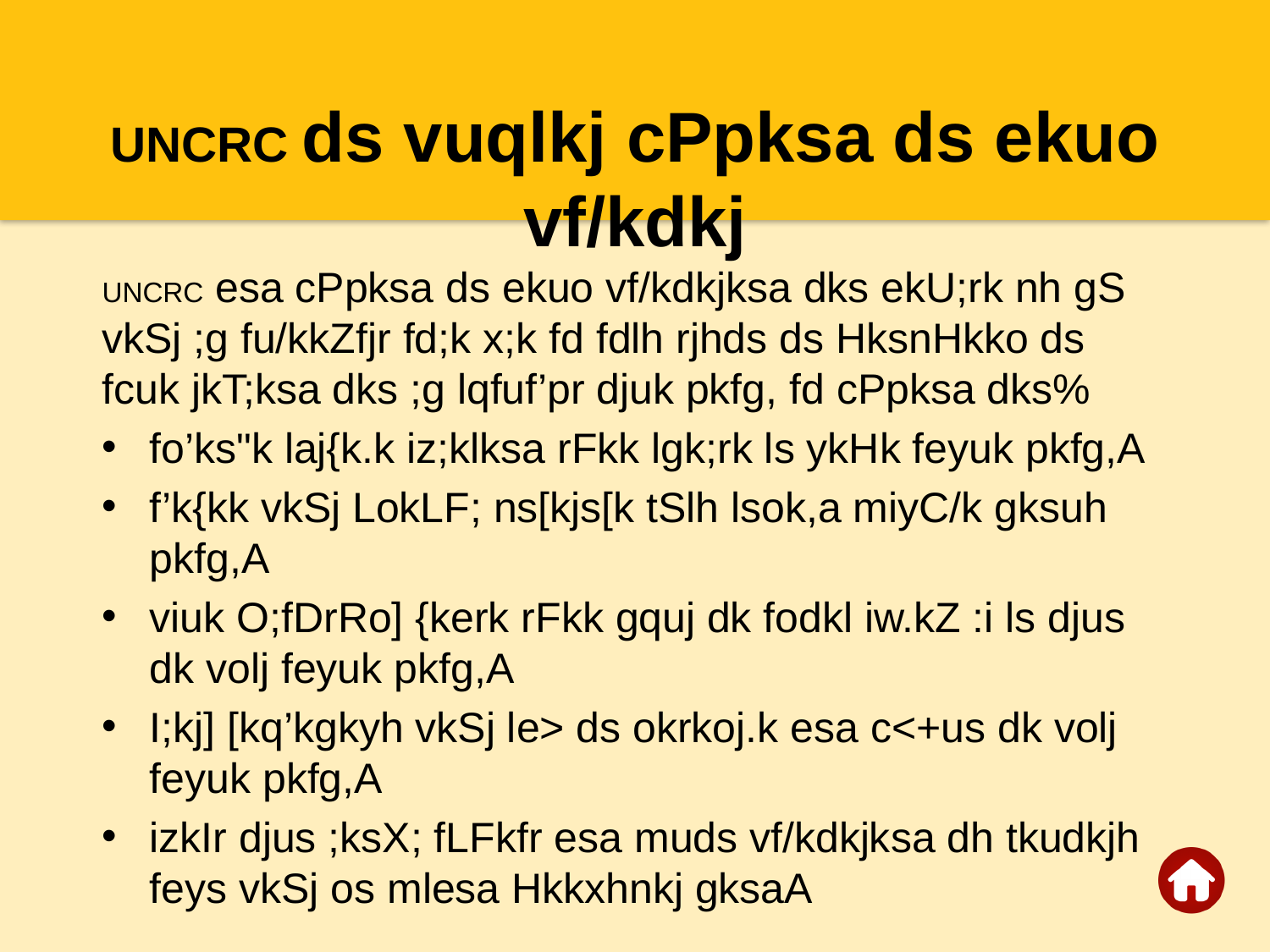

UNCRC ds vuqlkj cPpksa ds ekuo vf/kdkj
UNCRC esa cPpksa ds ekuo vf/kdkjksa dks ekU;rk nh gS vkSj ;g fu/kkZfjr fd;k x;k fd fdlh rjhds ds HksnHkko ds fcuk jkT;ksa dks ;g lqfuf’pr djuk pkfg, fd cPpksa dks%
fo’ks"k laj{k.k iz;klksa rFkk lgk;rk ls ykHk feyuk pkfg,A
f’k{kk vkSj LokLF; ns[kjs[k tSlh lsok,a miyC/k gksuh pkfg,A
viuk O;fDrRo] {kerk rFkk gquj dk fodkl iw.kZ :i ls djus dk volj feyuk pkfg,A
I;kj] [kq’kgkyh vkSj le> ds okrkoj.k esa c<+us dk volj feyuk pkfg,A
izkIr djus ;ksX; fLFkfr esa muds vf/kdkjksa dh tkudkjh feys vkSj os mlesa Hkkxhnkj gksaA